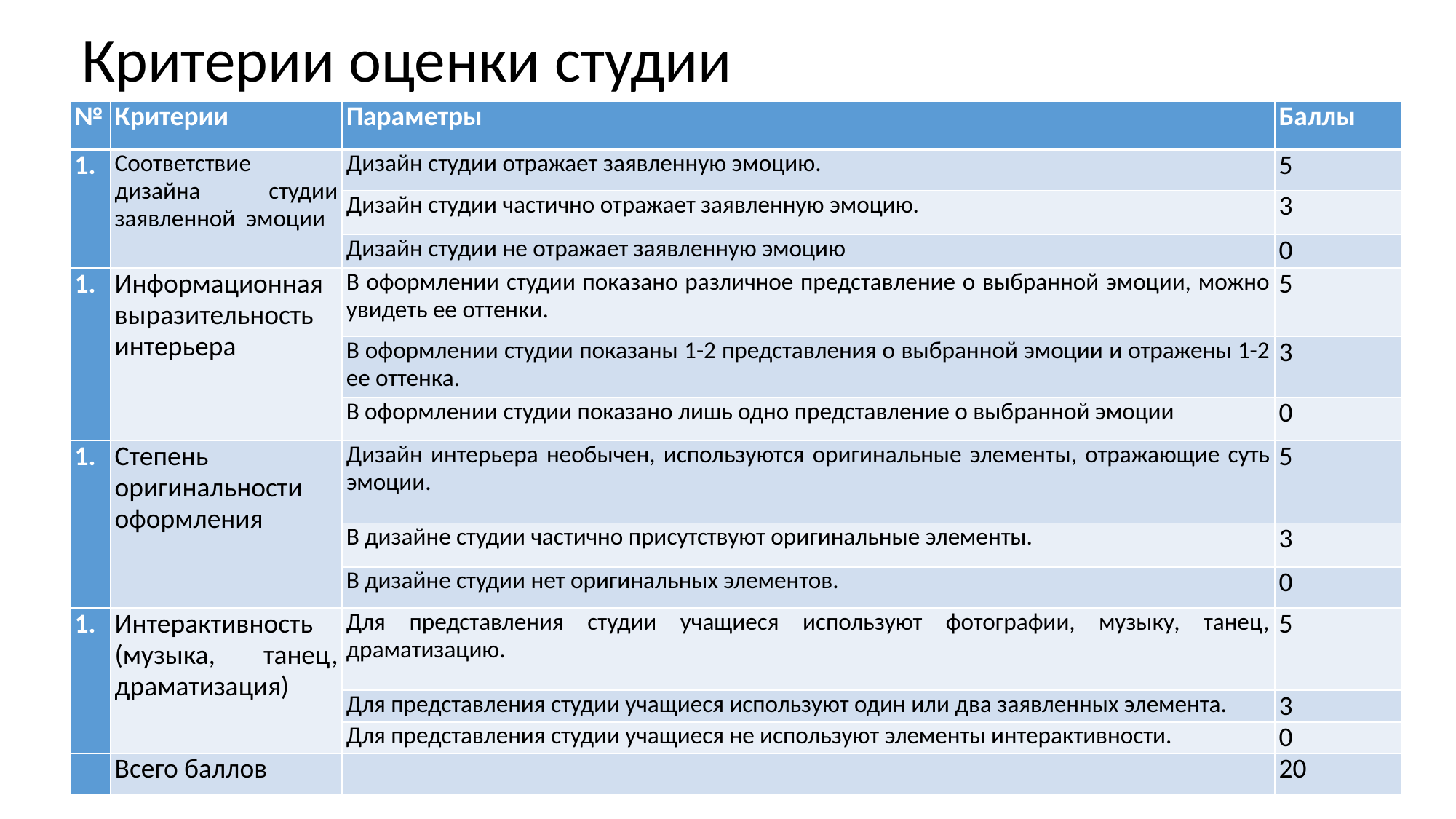

# Критерии оценки студии
| № | Критерии | Параметры | Баллы |
| --- | --- | --- | --- |
|  | Соответствие дизайна студии заявленной эмоции | Дизайн студии отражает заявленную эмоцию. | 5 |
|  |  | Дизайн студии частично отражает заявленную эмоцию. | 3 |
|  |  | Дизайн студии не отражает заявленную эмоцию | 0 |
|  | Информационная выразительность интерьера | В оформлении студии показано различное представление о выбранной эмоции, можно увидеть ее оттенки. | 5 |
|  |  | В оформлении студии показаны 1-2 представления о выбранной эмоции и отражены 1-2 ее оттенка. | 3 |
|  |  | В оформлении студии показано лишь одно представление о выбранной эмоции | 0 |
|  | Степень оригинальности оформления | Дизайн интерьера необычен, используются оригинальные элементы, отражающие суть эмоции. | 5 |
|  |  | В дизайне студии частично присутствуют оригинальные элементы. | 3 |
|  |  | В дизайне студии нет оригинальных элементов. | 0 |
|  | Интерактивность (музыка, танец, драматизация) | Для представления студии учащиеся используют фотографии, музыку, танец, драматизацию. | 5 |
|  |  | Для представления студии учащиеся используют один или два заявленных элемента. | 3 |
|  |  | Для представления студии учащиеся не используют элементы интерактивности. | 0 |
|  | Всего баллов |  | 20 |